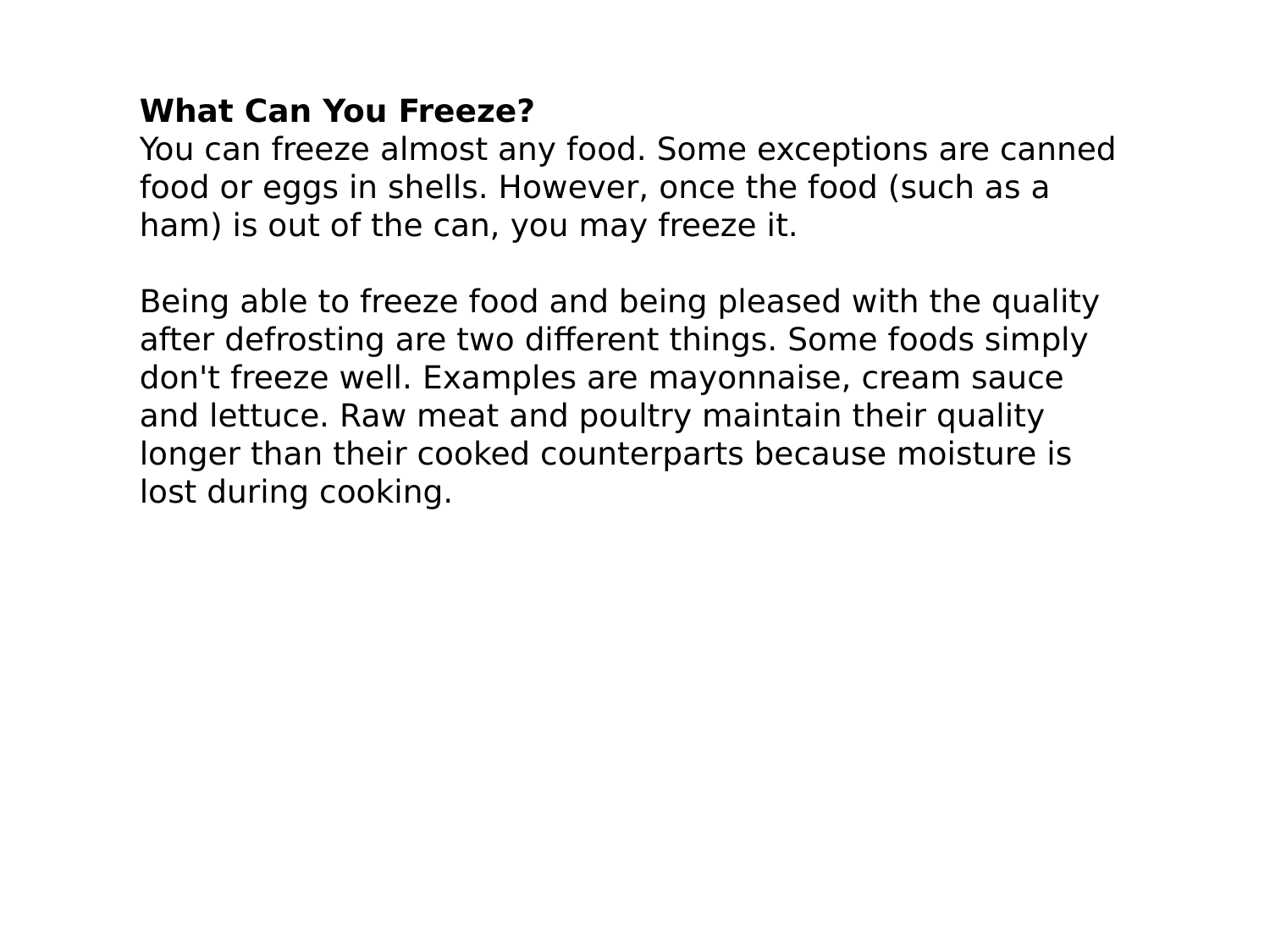

What Can You Freeze?
You can freeze almost any food. Some exceptions are canned food or eggs in shells. However, once the food (such as a ham) is out of the can, you may freeze it.
Being able to freeze food and being pleased with the quality after defrosting are two different things. Some foods simply don't freeze well. Examples are mayonnaise, cream sauce and lettuce. Raw meat and poultry maintain their quality longer than their cooked counterparts because moisture is lost during cooking.